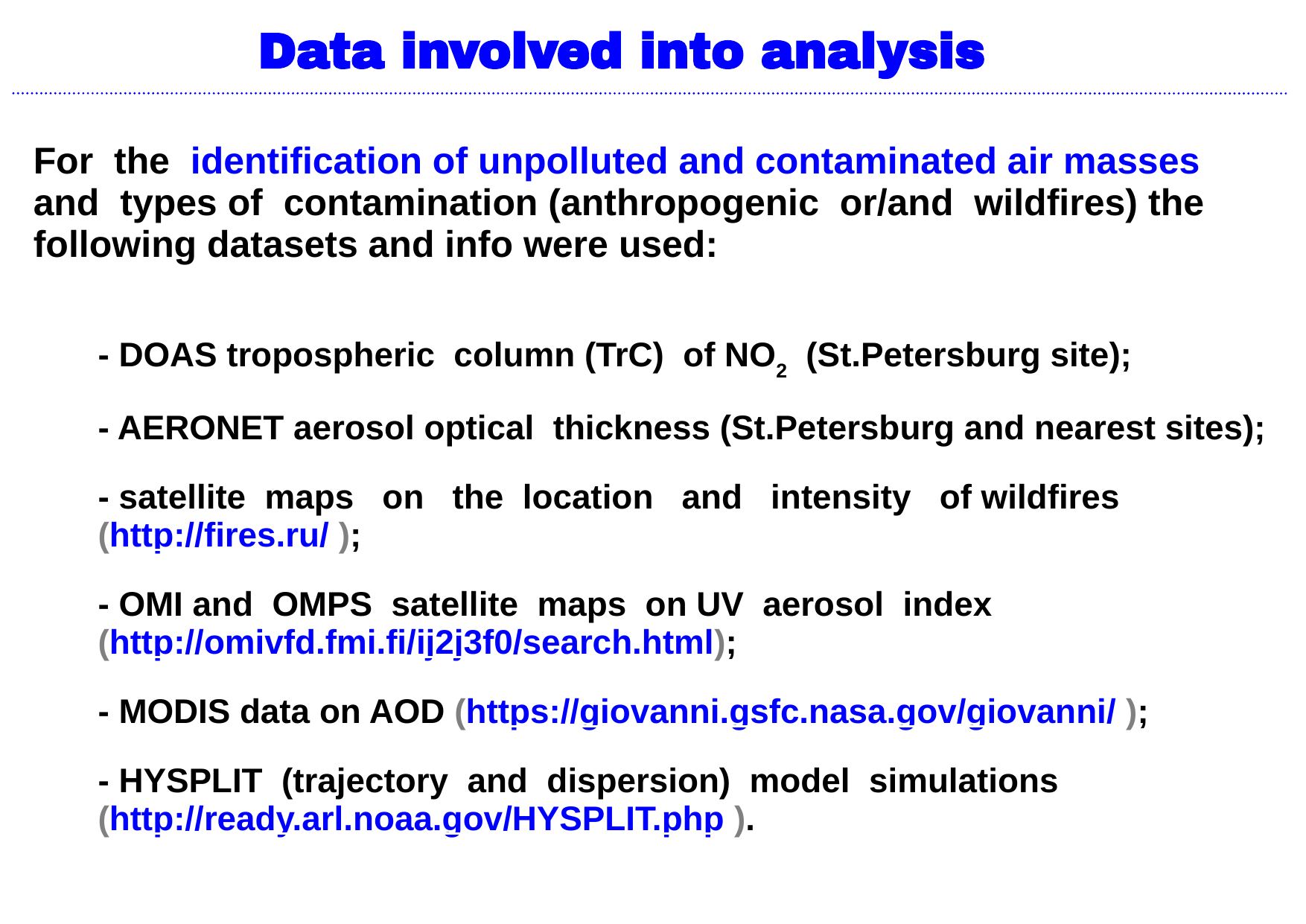

Data involved into analysis

For  the  identification of unpolluted and contaminated air masses  and  types of  contamination (anthropogenic  or/and  wildfires) the following datasets and info were used:

- DOAS tropospheric  column (TrC)  of NO2  (St.Petersburg site);

- AERONET aerosol optical  thickness (St.Petersburg and nearest sites);

- satellite  maps   on   the  location   and   intensity   of wildfires
(http://fires.ru/ );

- OMI and  OMPS  satellite  maps  on UV  aerosol  index
(http://omivfd.fmi.fi/ij2j3f0/search.html);

- MODIS data on AOD (https://giovanni.gsfc.nasa.gov/giovanni/ );

- HYSPLIT  (trajectory  and  dispersion)  model  simulations
(http://ready.arl.noaa.gov/HYSPLIT.php ).